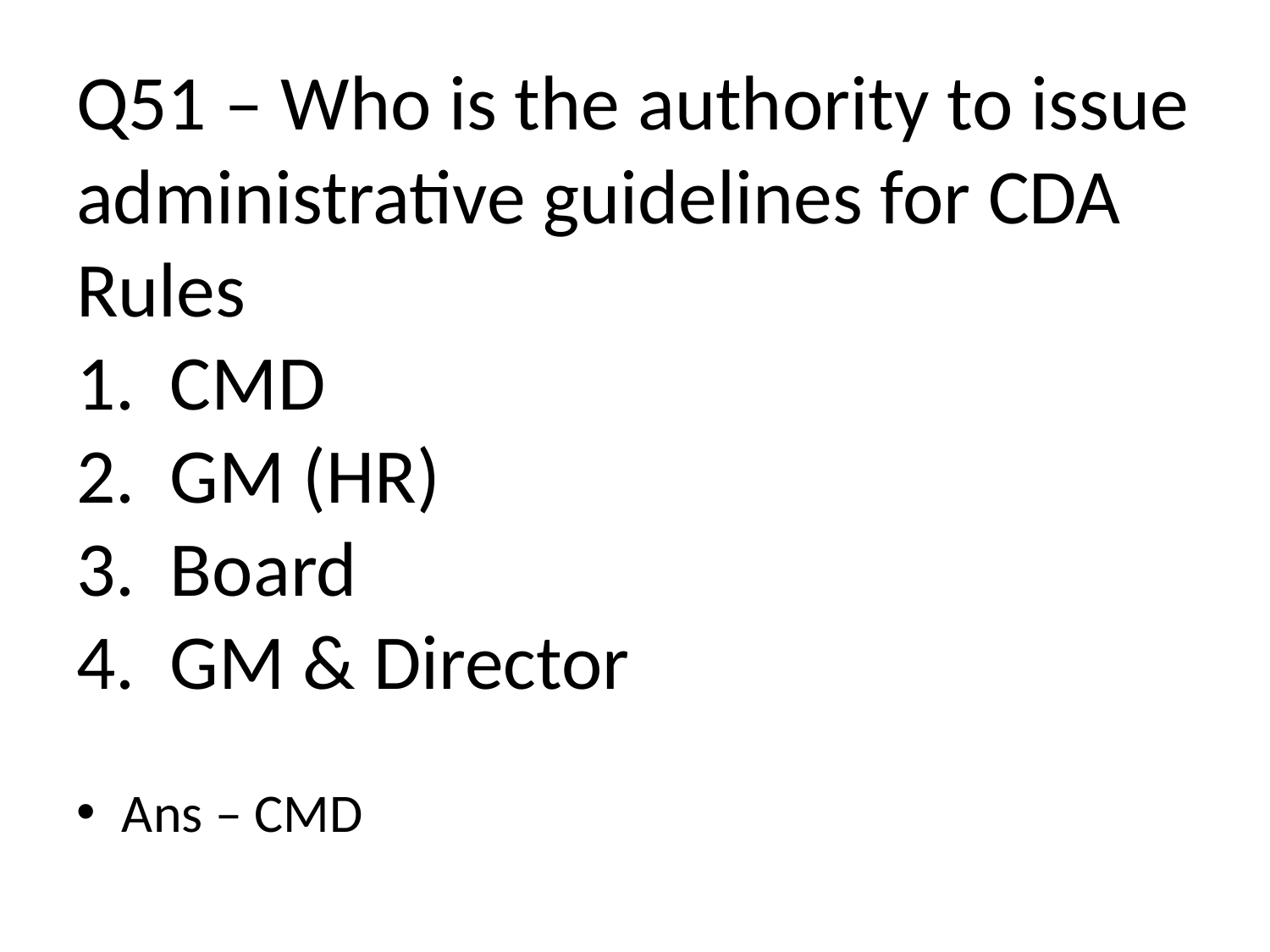

# Q51 – Who is the authority to issue administrative guidelines for CDA Rules 1.  CMD 2.  GM (HR) 3.  Board 4.  GM & Director
Ans – CMD